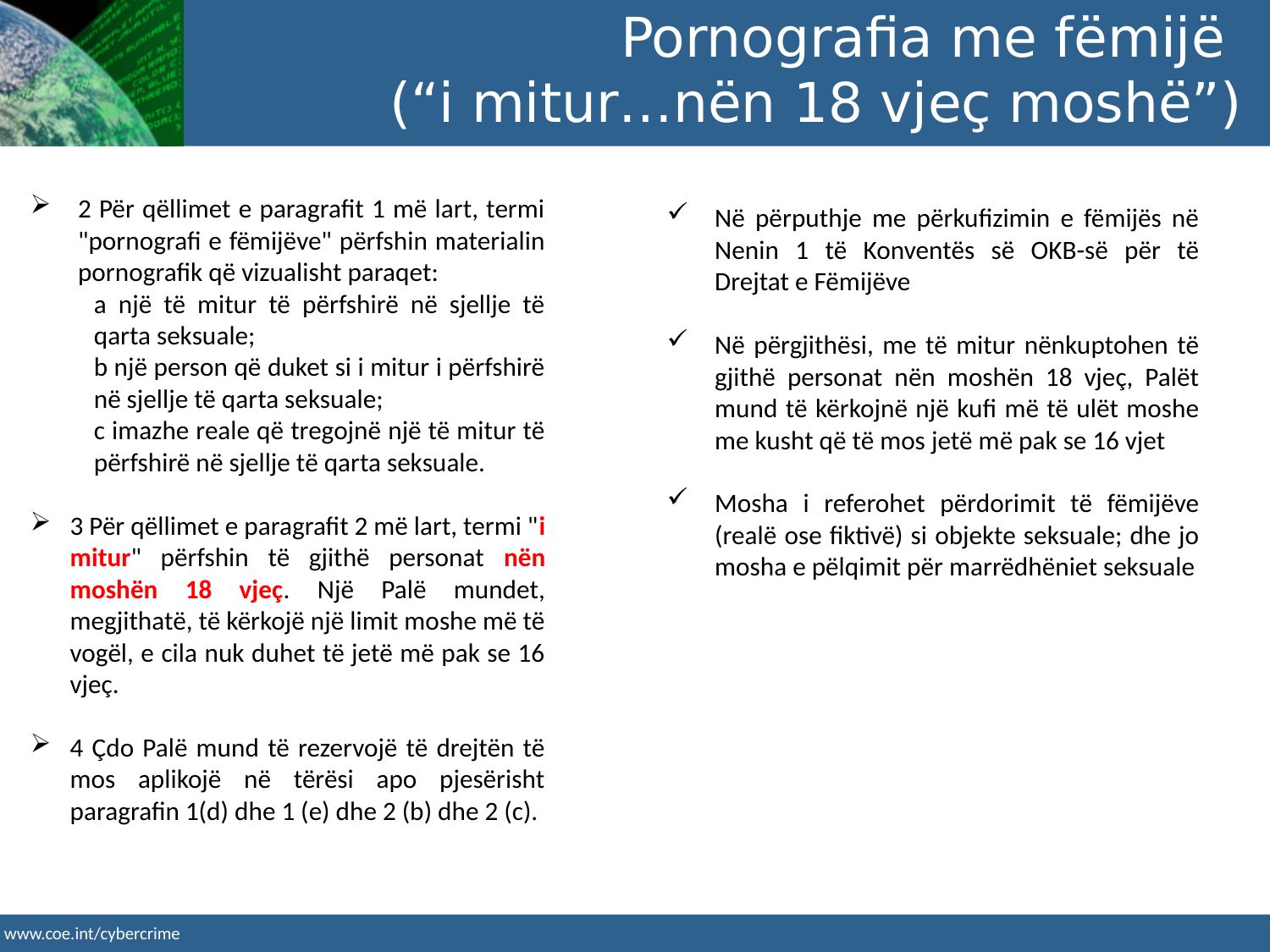

Pornografia me fëmijë
(“i mitur…nën 18 vjeç moshë”)
2 Për qëllimet e paragrafit 1 më lart, termi "pornografi e fëmijëve" përfshin materialin pornografik që vizualisht paraqet:
a një të mitur të përfshirë në sjellje të qarta seksuale;
b një person që duket si i mitur i përfshirë në sjellje të qarta seksuale;
c imazhe reale që tregojnë një të mitur të përfshirë në sjellje të qarta seksuale.

3 Për qëllimet e paragrafit 2 më lart, termi "i mitur" përfshin të gjithë personat nën moshën 18 vjeç. Një Palë mundet, megjithatë, të kërkojë një limit moshe më të vogël, e cila nuk duhet të jetë më pak se 16 vjeç.

4 Çdo Palë mund të rezervojë të drejtën të mos aplikojë në tërësi apo pjesërisht paragrafin 1(d) dhe 1 (e) dhe 2 (b) dhe 2 (c).
Në përputhje me përkufizimin e fëmijës në Nenin 1 të Konventës së OKB-së për të Drejtat e Fëmijëve

Në përgjithësi, me të mitur nënkuptohen të gjithë personat nën moshën 18 vjeç, Palët mund të kërkojnë një kufi më të ulët moshe me kusht që të mos jetë më pak se 16 vjet

Mosha i referohet përdorimit të fëmijëve (realë ose fiktivë) si objekte seksuale; dhe jo mosha e pëlqimit për marrëdhëniet seksuale